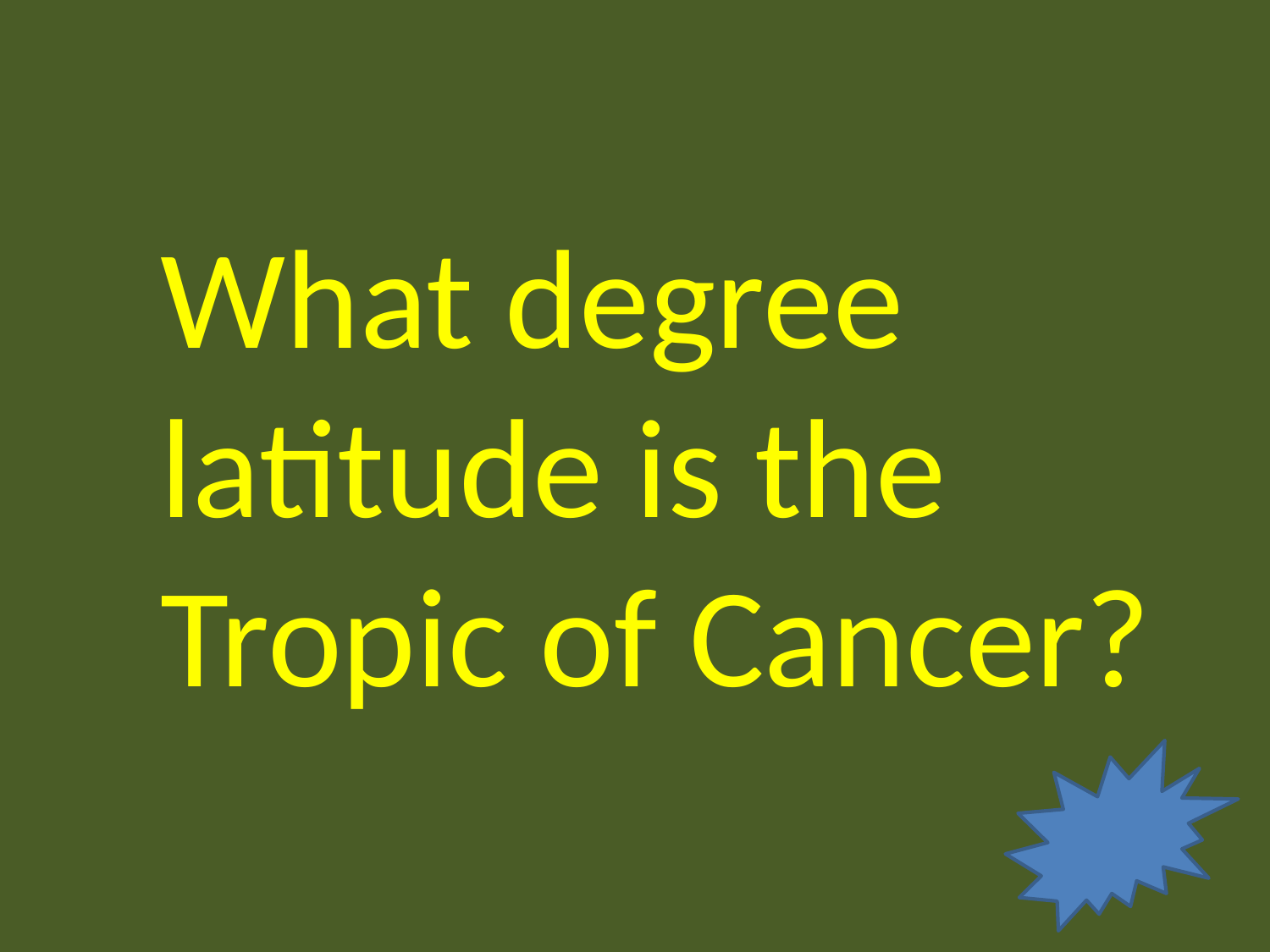

What degree latitude is the Tropic of Cancer?